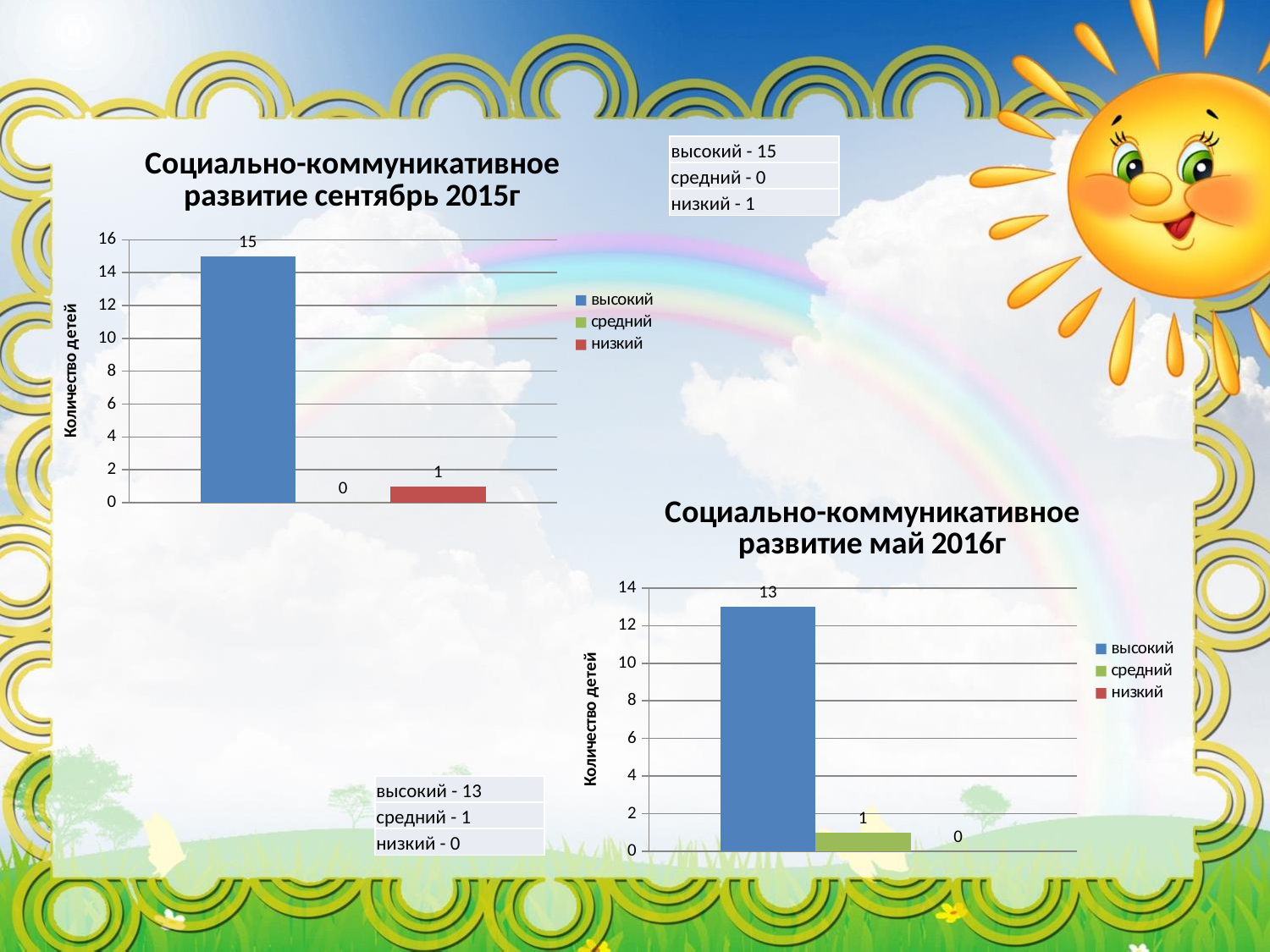

### Chart: Социально-коммуникативное развитие сентябрь 2015г

| Category |  |  |  |
|---|---|---|---|
| высокий | 15.0 | 0.0 | 1.0 |
| высокий - 15 |
| --- |
| средний - 0 |
| низкий - 1 |

### Chart: Социально-коммуникативное развитие май 2016г

| Category |  |  |  |
|---|---|---|---|
| высокий | 13.0 | 1.0 | 0.0 |
| высокий - 13 |
| --- |
| средний - 1 |
| низкий - 0 |